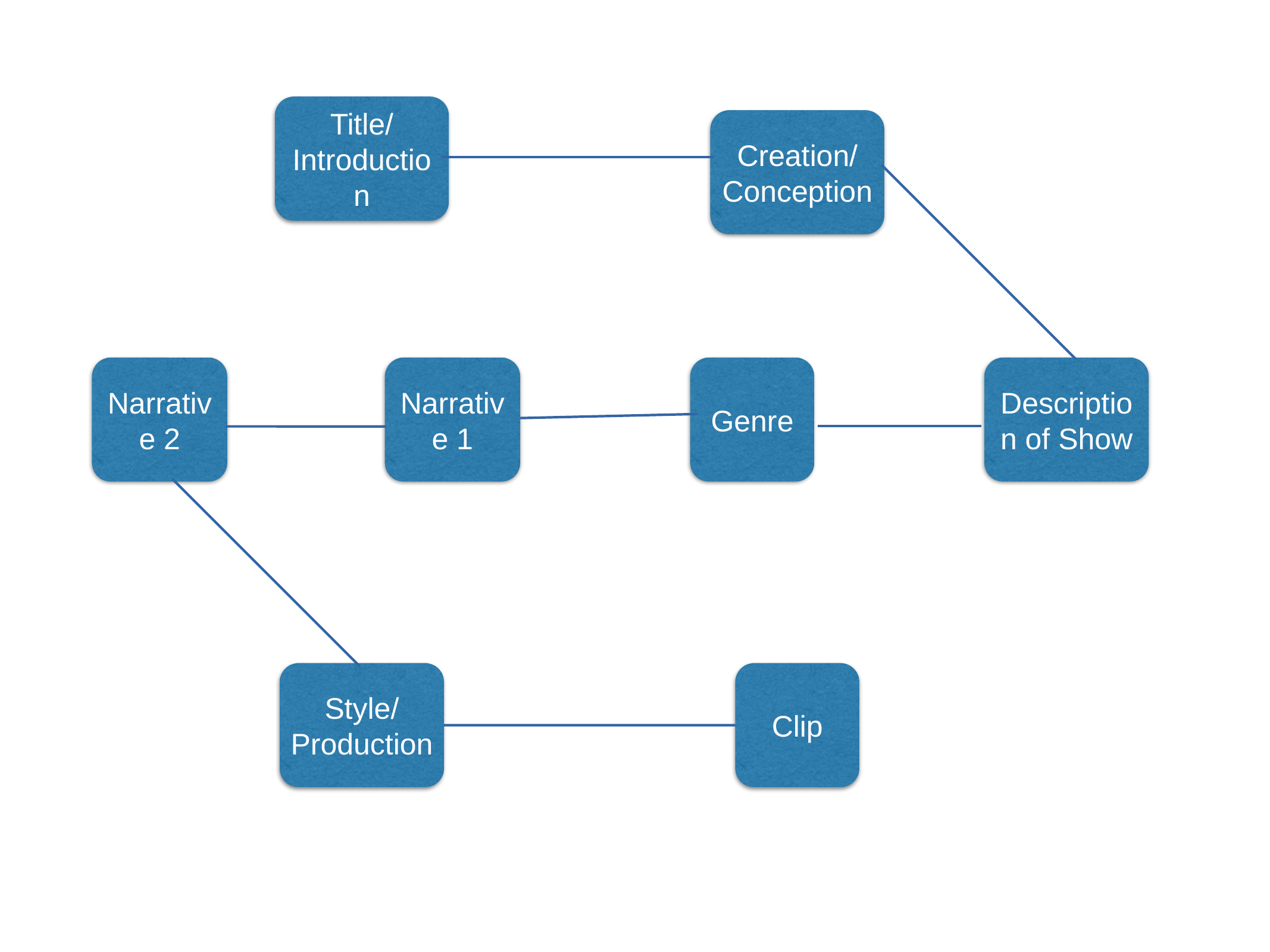

Title/Introduction
Creation/Conception

Narrative 2
Narrative 1
Genre
Description of Show

Style/Production
Clip